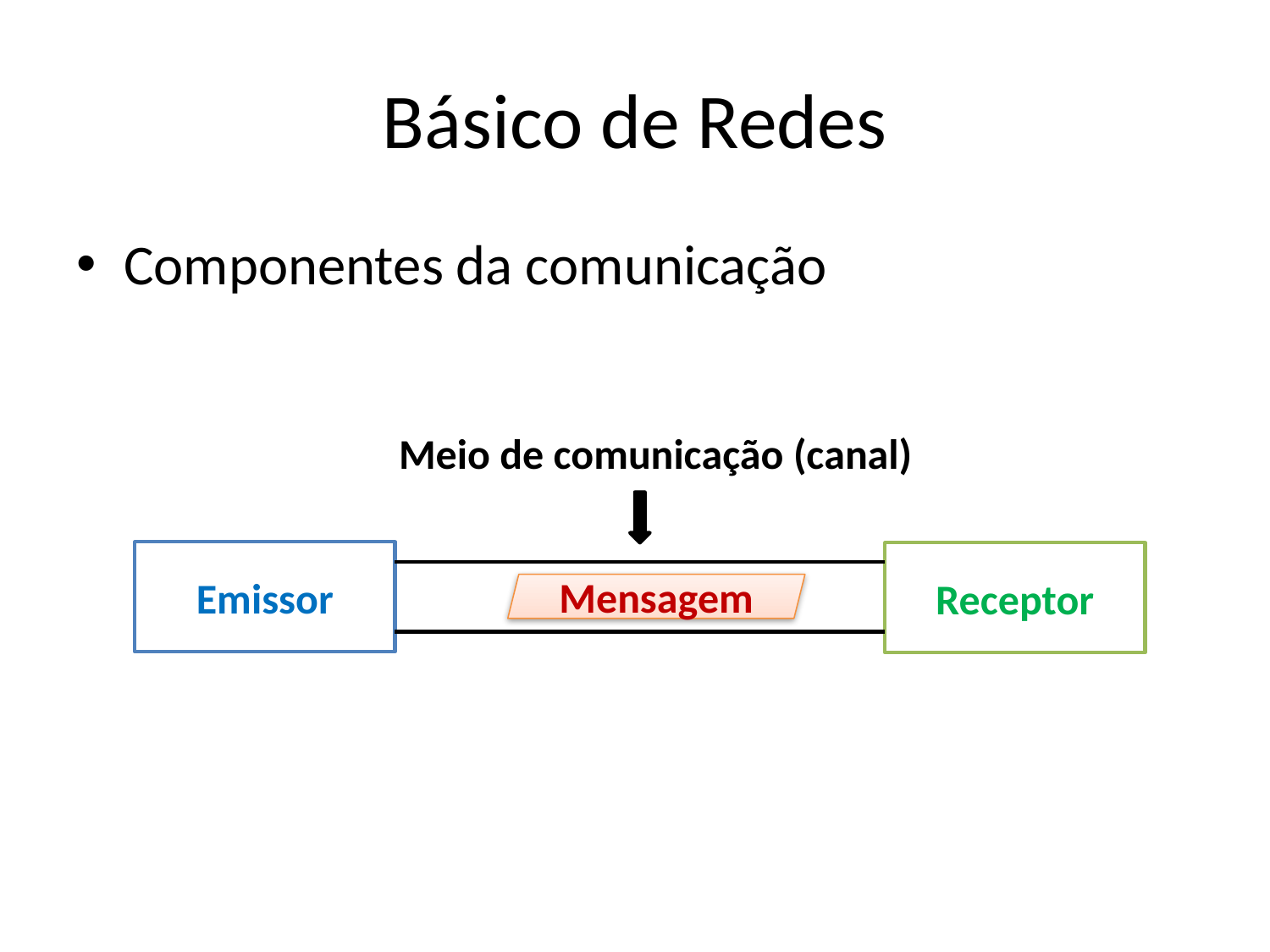

# Básico de Redes
Componentes da comunicação
Meio de comunicação (canal)

Emissor
Receptor
Mensagem